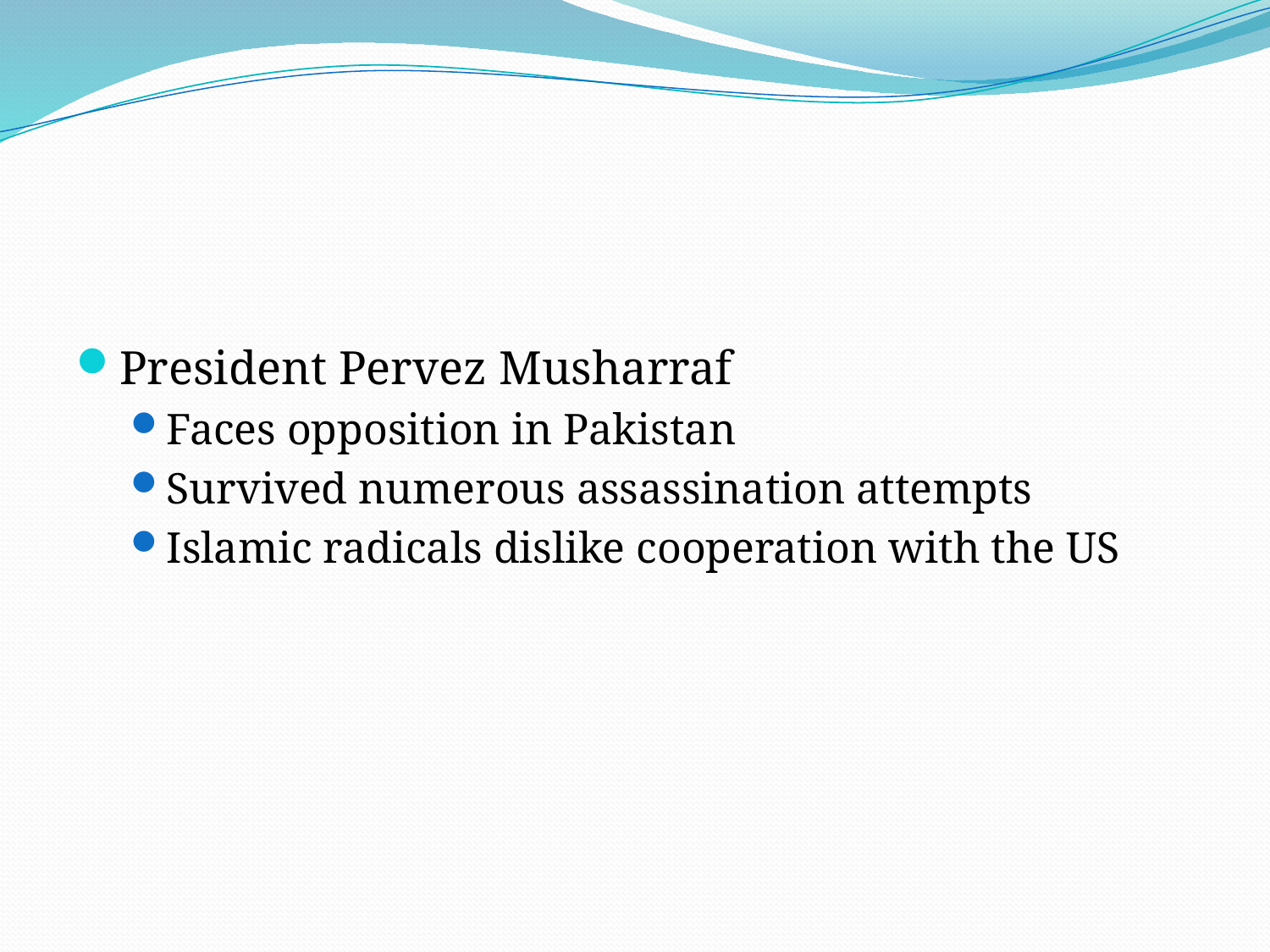

#

President Pervez Musharraf
Faces opposition in Pakistan
Survived numerous assassination attempts
Islamic radicals dislike cooperation with the US